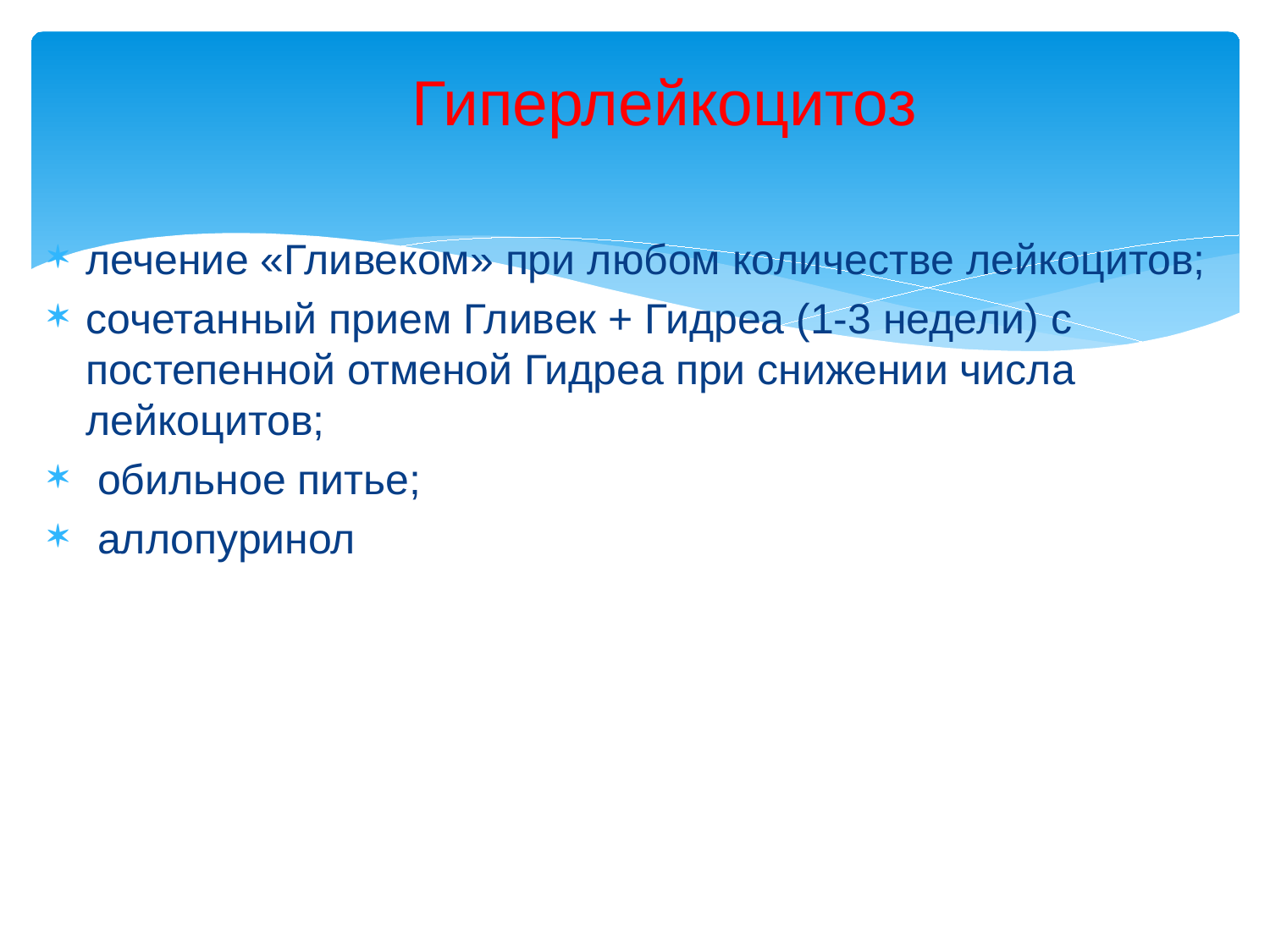

#
Гиперлейкоцитоз
лечение «Гливеком» при любом количестве лейкоцитов;
сочетанный прием Гливек + Гидреа (1-3 недели) с постепенной отменой Гидреа при снижении числа лейкоцитов;
 обильное питье;
 аллопуринол